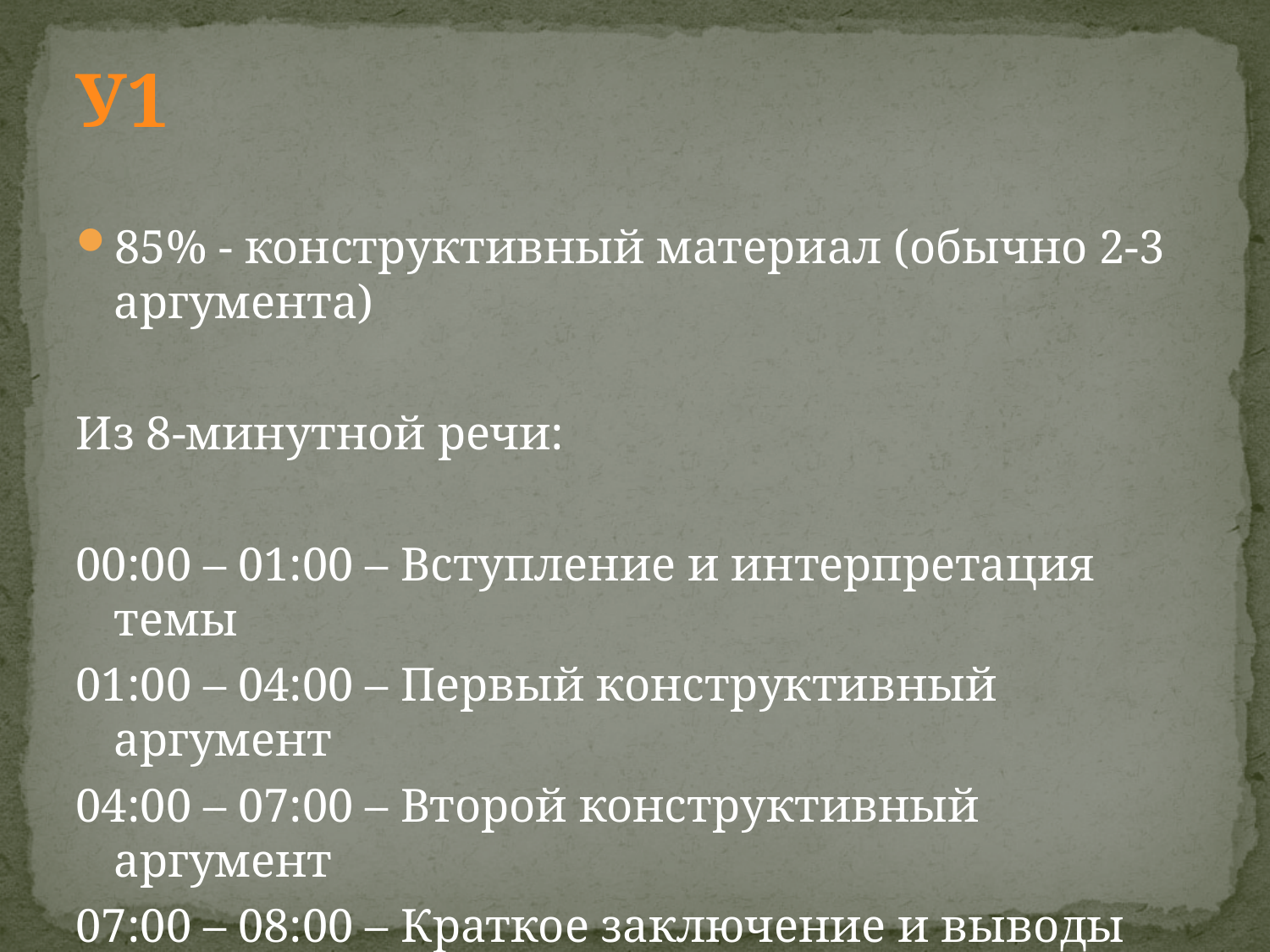

# У1
85% - конструктивный материал (обычно 2-3 аргумента)

Из 8-минутной речи:

00:00 – 01:00 – Вступление и интерпретация темы
01:00 – 04:00 – Первый конструктивный аргумент
04:00 – 07:00 – Второй конструктивный аргумент
07:00 – 08:00 – Краткое заключение и выводы